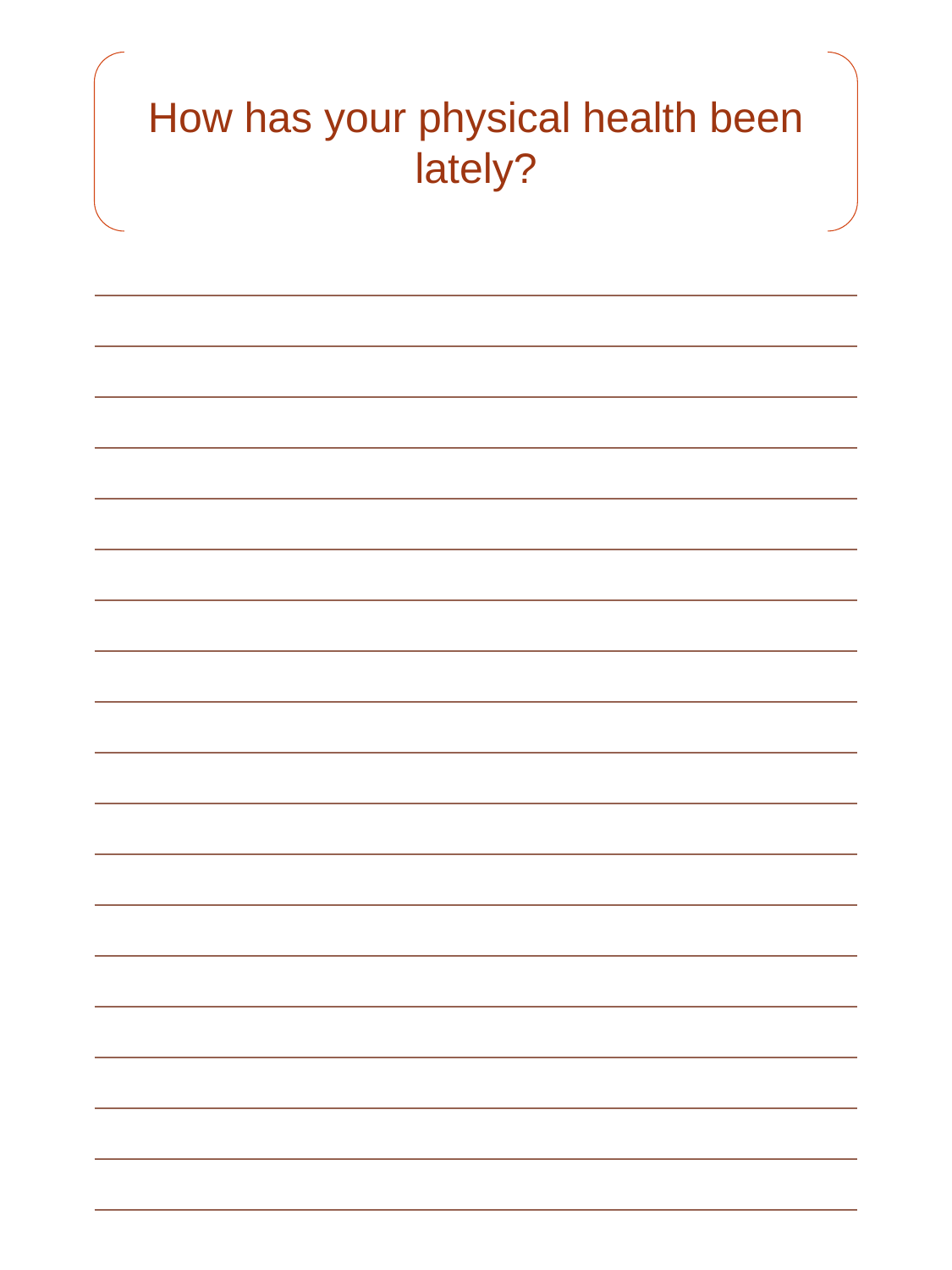

How has your physical health been lately?
|  |
| --- |
|  |
|  |
|  |
|  |
|  |
|  |
|  |
|  |
|  |
|  |
|  |
|  |
|  |
|  |
|  |
|  |
|  |